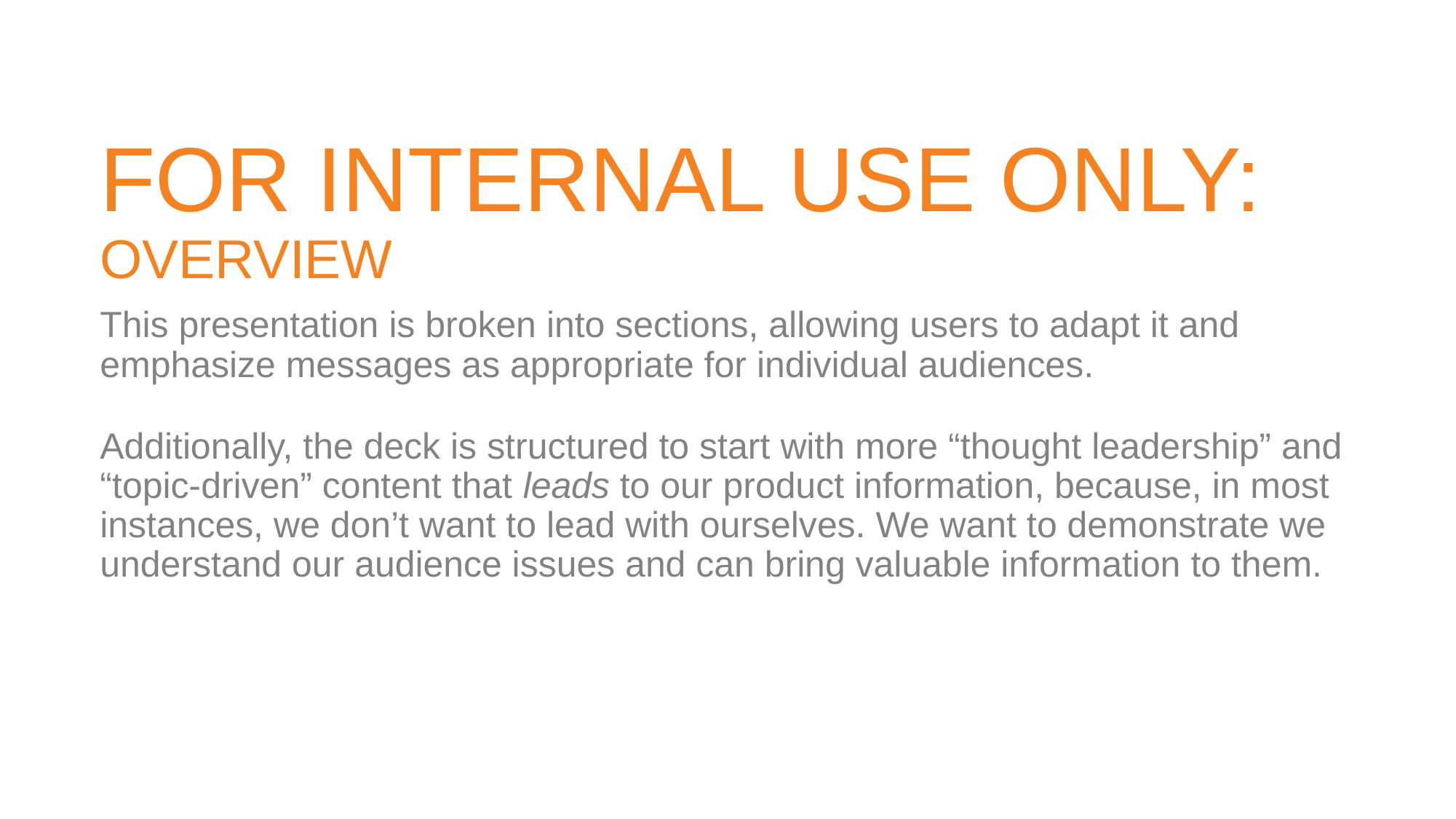

# FOR INTERNAL USE ONLY: OVERVIEW
This presentation is broken into sections, allowing users to adapt it and emphasize messages as appropriate for individual audiences.
Additionally, the deck is structured to start with more “thought leadership” and “topic-driven” content that leads to our product information, because, in most instances, we don’t want to lead with ourselves. We want to demonstrate we understand our audience issues and can bring valuable information to them.